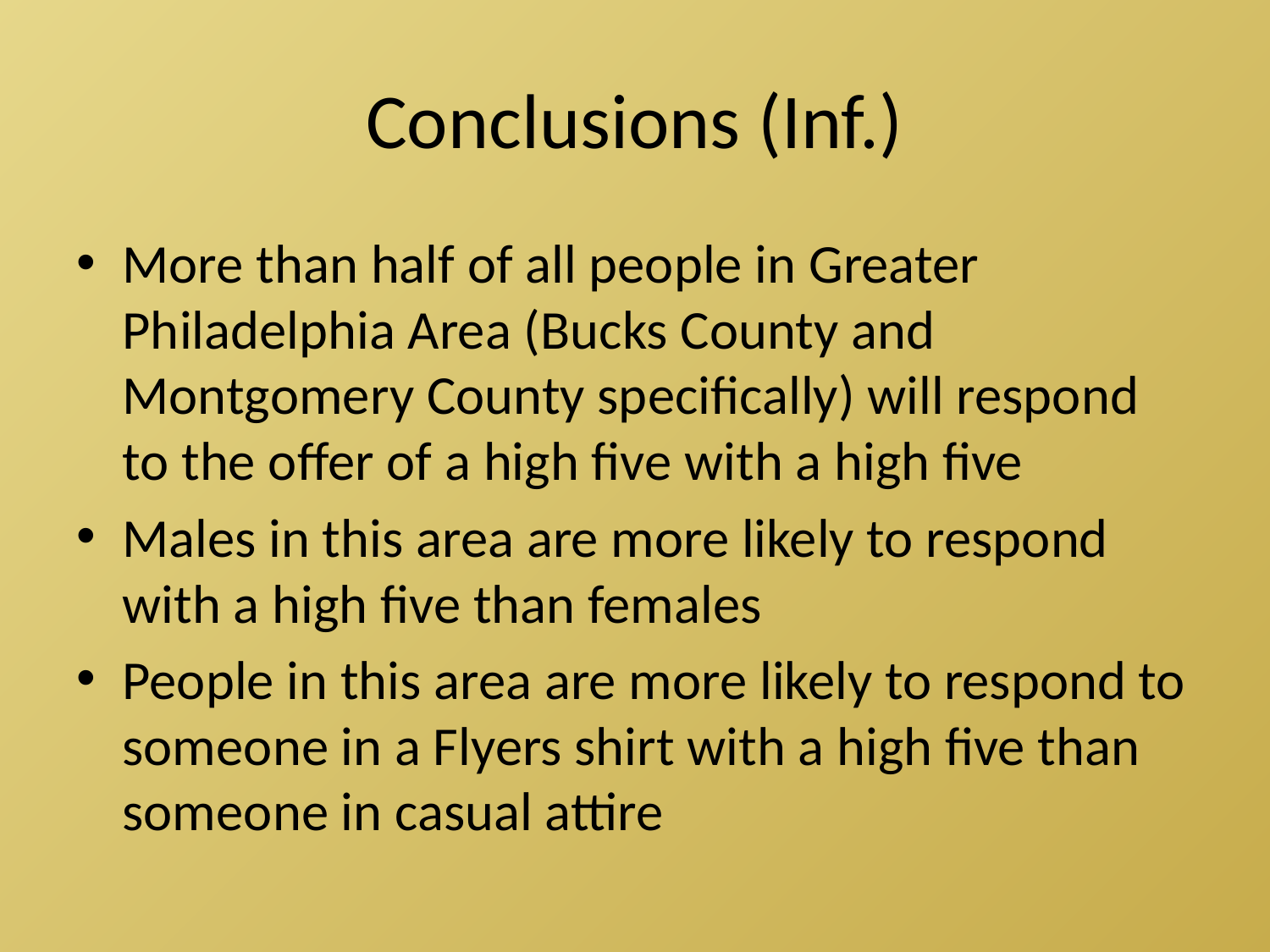

# Conclusions (Inf.)
More than half of all people in Greater Philadelphia Area (Bucks County and Montgomery County specifically) will respond to the offer of a high five with a high five
Males in this area are more likely to respond with a high five than females
People in this area are more likely to respond to someone in a Flyers shirt with a high five than someone in casual attire